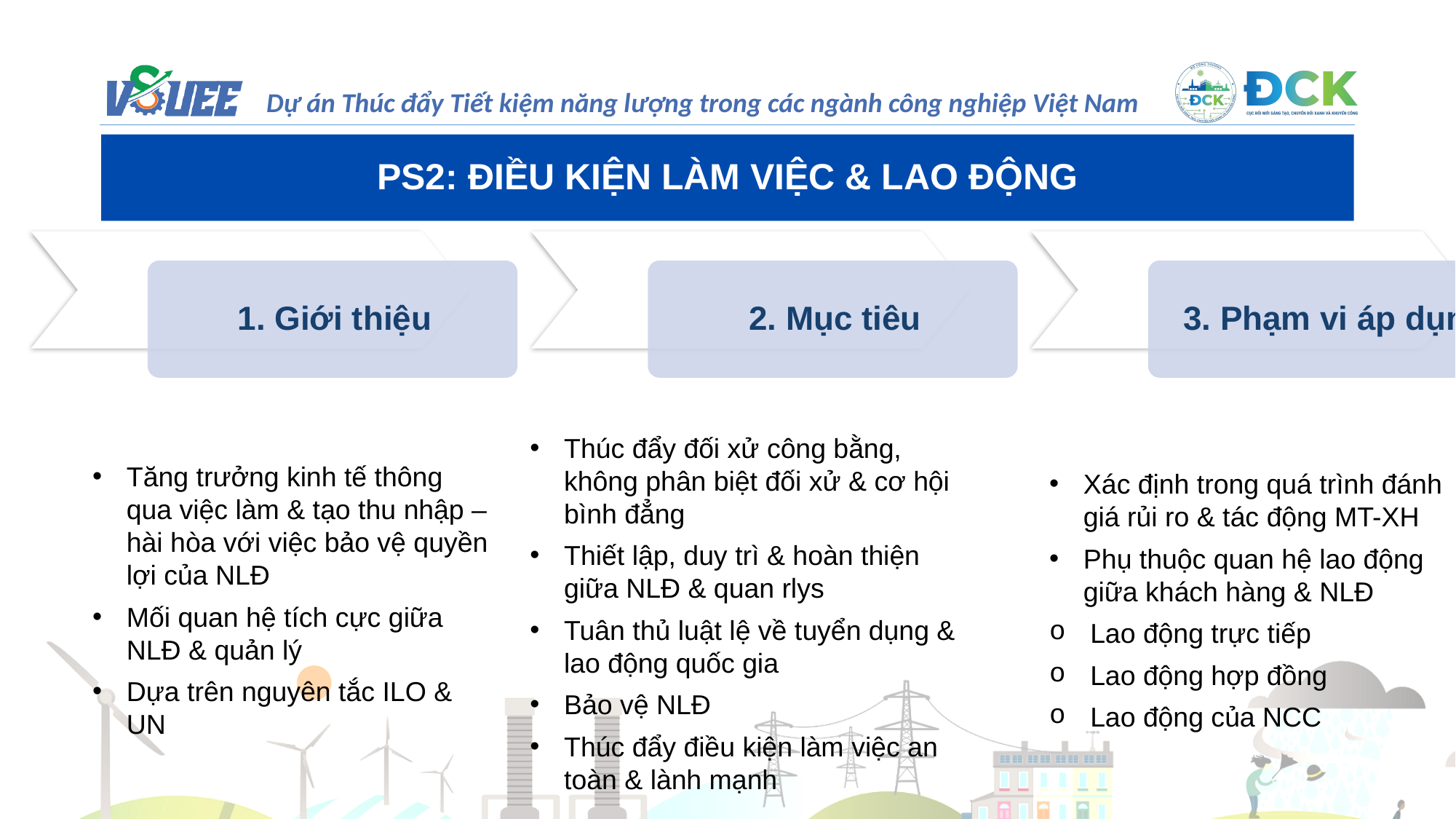

PS2: ĐIỀU KIỆN LÀM VIỆC & LAO ĐỘNG
1. Giới thiệu
2. Mục tiêu
3. Phạm vi áp dụng
Thúc đẩy đối xử công bằng, không phân biệt đối xử & cơ hội bình đẳng
Thiết lập, duy trì & hoàn thiện giữa NLĐ & quan rlys
Tuân thủ luật lệ về tuyển dụng & lao động quốc gia
Bảo vệ NLĐ
Thúc đẩy điều kiện làm việc an toàn & lành mạnh
Tăng trưởng kinh tế thông qua việc làm & tạo thu nhập – hài hòa với việc bảo vệ quyền lợi của NLĐ
Mối quan hệ tích cực giữa NLĐ & quản lý
Dựa trên nguyên tắc ILO & UN
Xác định trong quá trình đánh giá rủi ro & tác động MT-XH
Phụ thuộc quan hệ lao động giữa khách hàng & NLĐ
Lao động trực tiếp
Lao động hợp đồng
Lao động của NCC